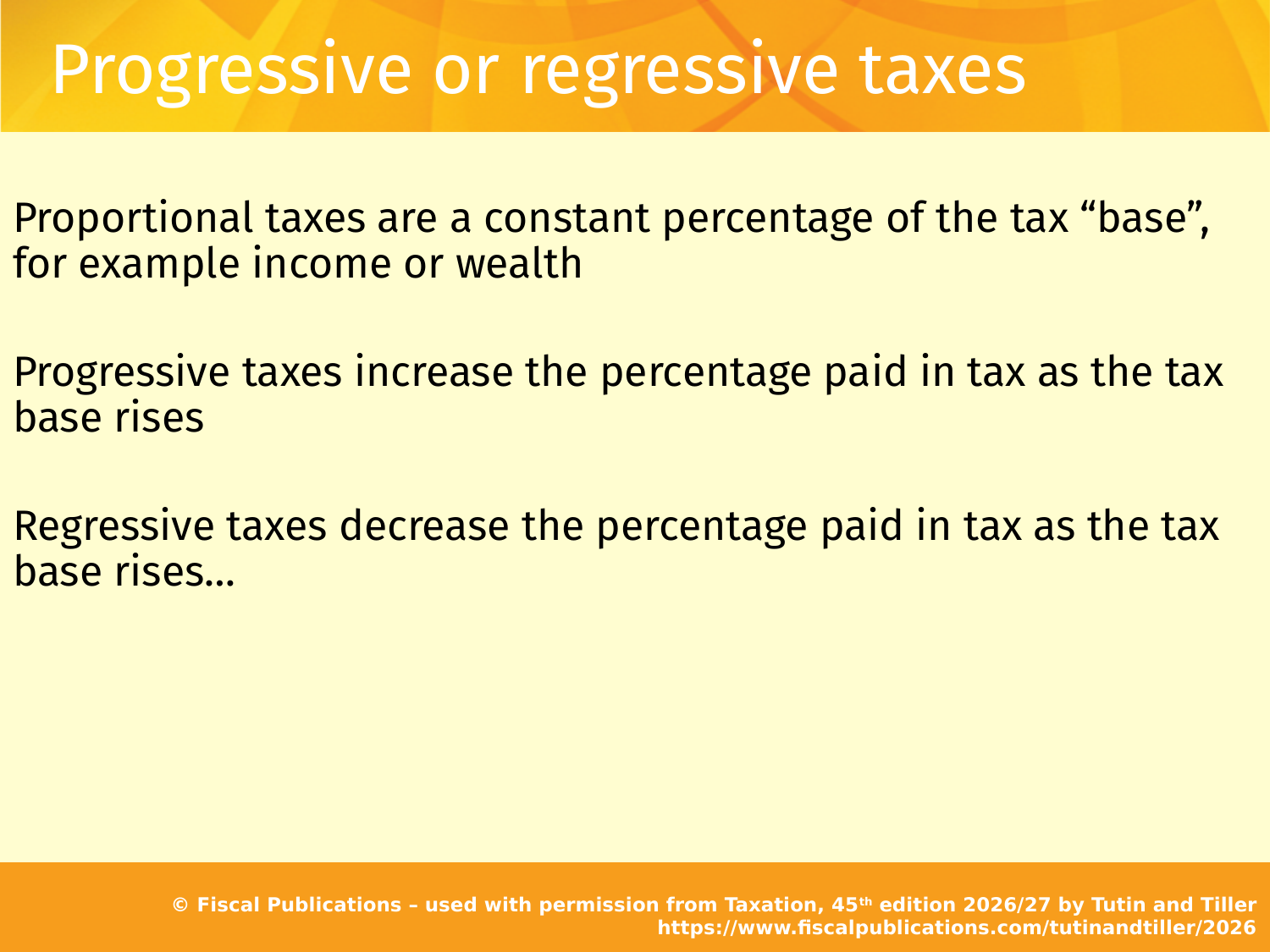

# Progressive or regressive taxes

Proportional taxes are a constant percentage of the tax “base”, for example income or wealth

Progressive taxes increase the percentage paid in tax as the tax base rises

Regressive taxes decrease the percentage paid in tax as the tax base rises…